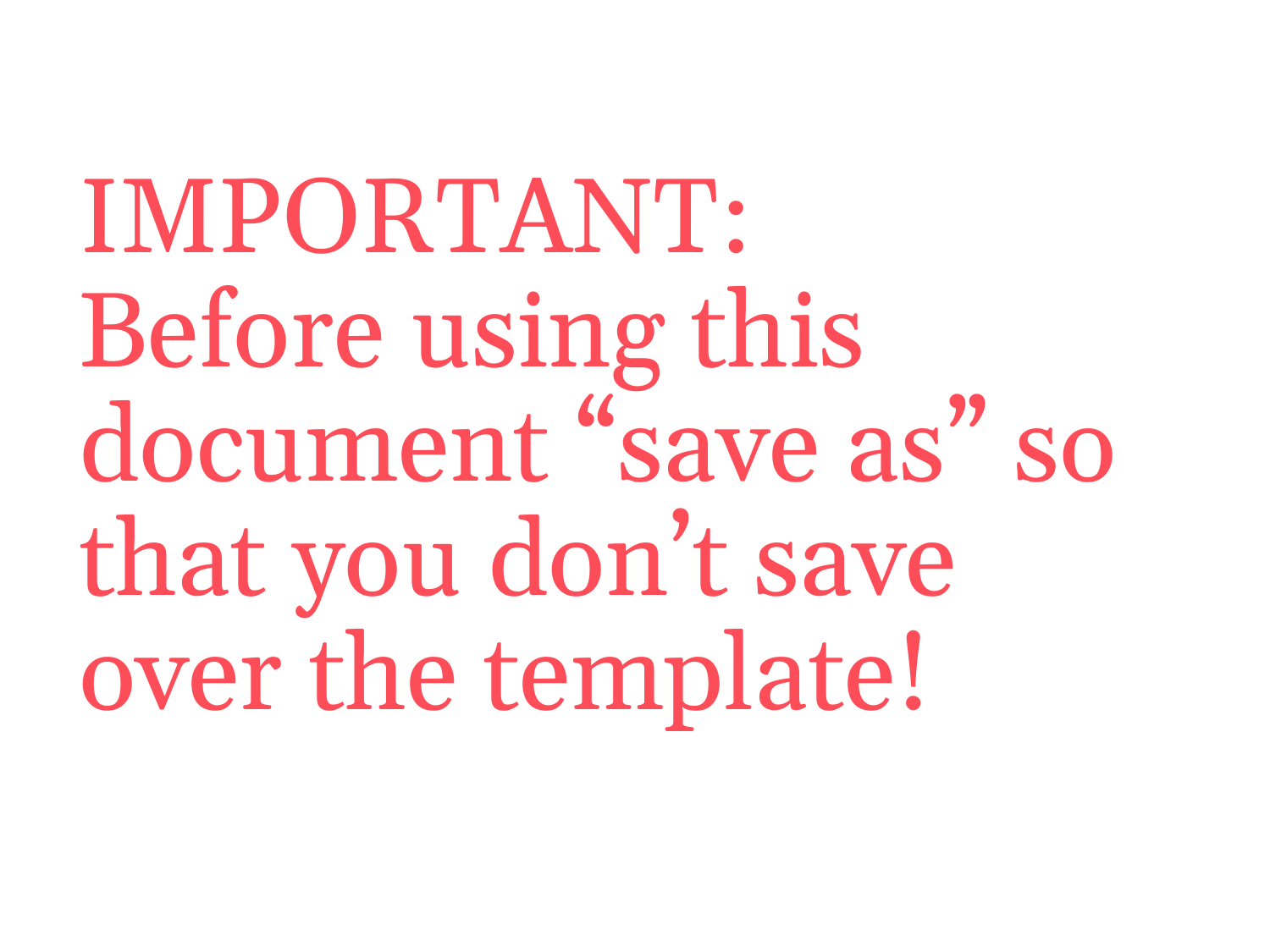

IMPORTANT:
Before using this document “save as” so that you don’t save over the template!